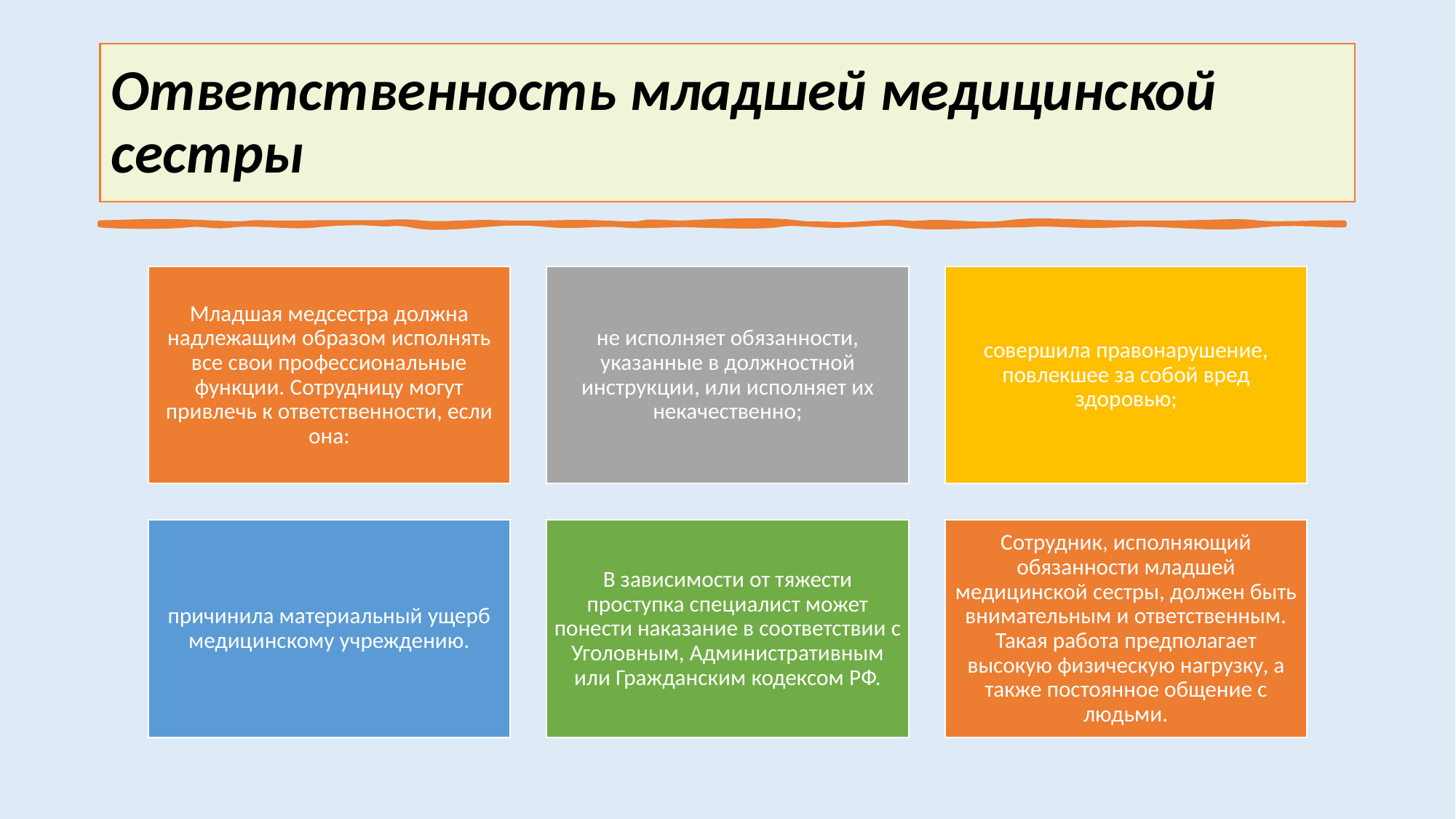

# Ответственность младшей медицинской сестры

Младшая медсестра должна надлежащим образом исполнять все свои профессиональные функции. Сотрудницу могут привлечь к ответственности, если она:
не исполняет обязанности, указанные в должностной инструкции, или исполняет их некачественно;
совершила правонарушение, повлекшее за собой вред здоровью;
причинила материальный ущерб медицинскому учреждению.
В зависимости от тяжести проступка специалист может понести наказание в соответствии с Уголовным, Административным или Гражданским кодексом РФ.
Сотрудник, исполняющий обязанности младшей медицинской сестры, должен быть внимательным и ответственным. Такая работа предполагает высокую физическую нагрузку, а также постоянное общение с людьми.